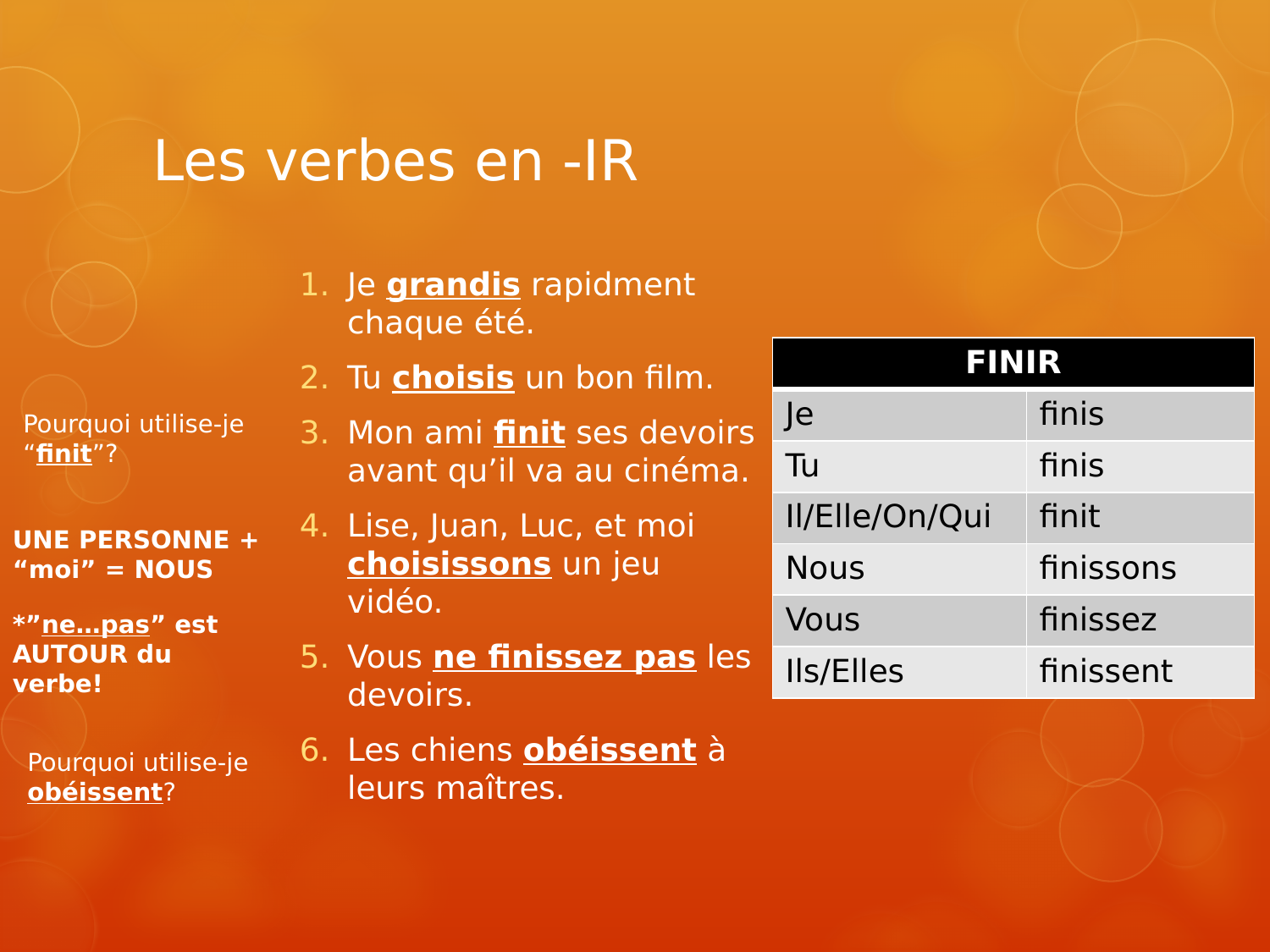

# Les verbes en -IR
Je grandis rapidment chaque été.
Tu choisis un bon film.
Mon ami finit ses devoirs avant qu’il va au cinéma.
Lise, Juan, Luc, et moi choisissons un jeu vidéo.
Vous ne finissez pas les devoirs.
Les chiens obéissent à leurs maîtres.
| FINIR |  |
| --- | --- |
| Je | finis |
| Tu | finis |
| Il/Elle/On/Qui | finit |
| Nous | finissons |
| Vous | finissez |
| Ils/Elles | finissent |
Pourquoi utilise-je “finit”?
UNE PERSONNE + “moi” = NOUS
*”ne…pas” est AUTOUR du verbe!
Pourquoi utilise-je obéissent?